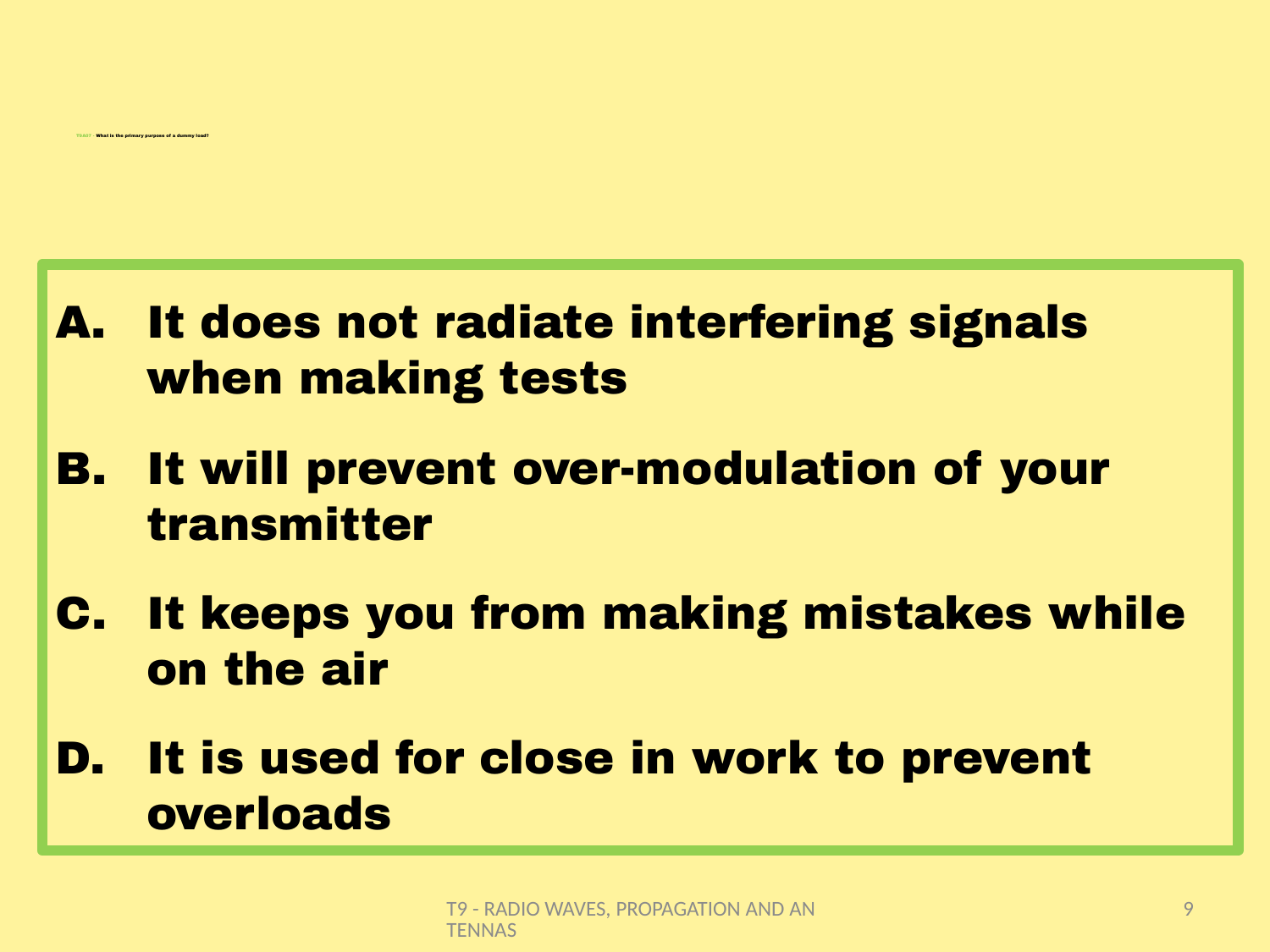

# T9A07 - What is the primary purpose of a dummy load?

It does not radiate interfering signals when making tests

It will prevent over-modulation of your transmitter

It keeps you from making mistakes while on the air

It is used for close in work to prevent overloads
T9 - RADIO WAVES, PROPAGATION AND ANTENNAS
9